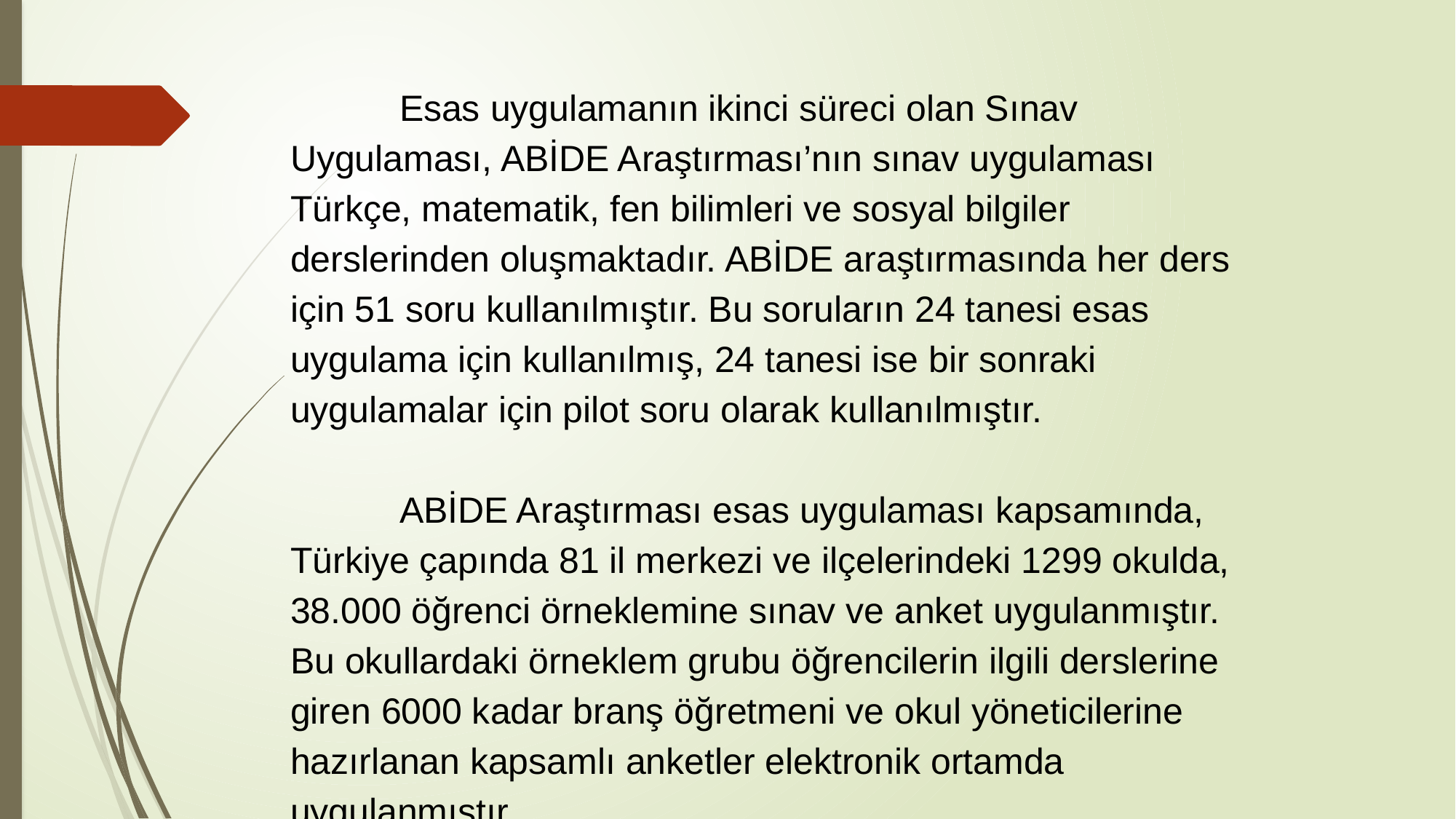

Esas uygulamanın ikinci süreci olan Sınav Uygulaması, ABİDE Araştırması’nın sınav uygulaması Türkçe, matematik, fen bilimleri ve sosyal bilgiler derslerinden oluşmaktadır. ABİDE araştırmasında her ders için 51 soru kullanılmıştır. Bu soruların 24 tanesi esas uygulama için kullanılmış, 24 tanesi ise bir sonraki uygulamalar için pilot soru olarak kullanılmıştır.

	ABİDE Araştırması esas uygulaması kapsamında, Türkiye çapında 81 il merkezi ve ilçelerindeki 1299 okulda, 38.000 öğrenci örneklemine sınav ve anket uygulanmıştır. Bu okullardaki örneklem grubu öğrencilerin ilgili derslerine giren 6000 kadar branş öğretmeni ve okul yöneticilerine hazırlanan kapsamlı anketler elektronik ortamda uygulanmıştır.